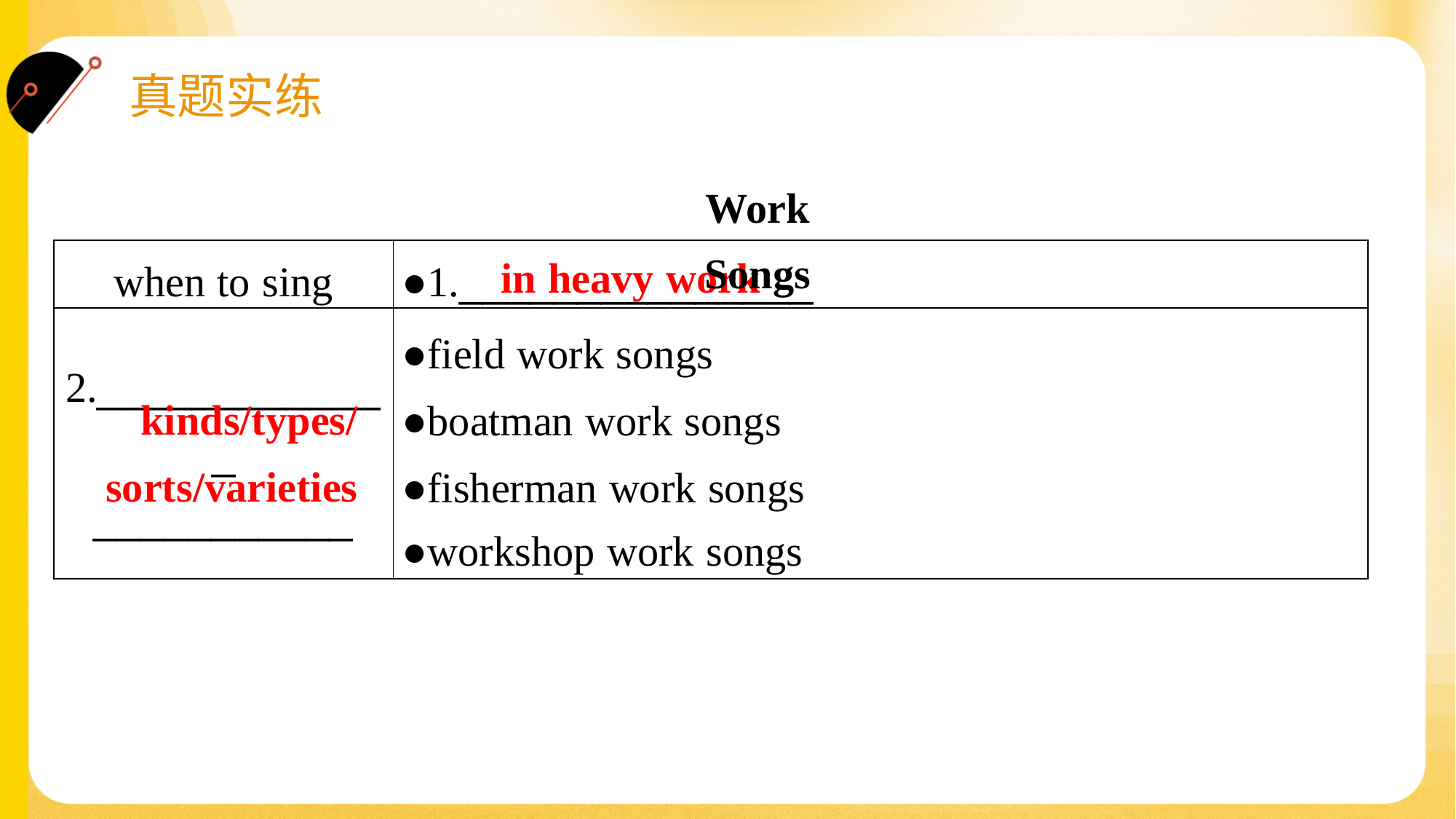

Work Songs#1.2.5
in heavy work
| when to sing | ●1.\_\_\_\_\_\_\_\_\_\_\_\_\_\_\_ |
| --- | --- |
| 2.\_\_\_\_\_\_\_\_\_\_\_\_\_ \_\_\_\_\_\_\_\_\_\_\_ | ●field work songs ●boatman work songs ●fisherman work songs ●workshop work songs |
   kinds/types/
sorts/varieties